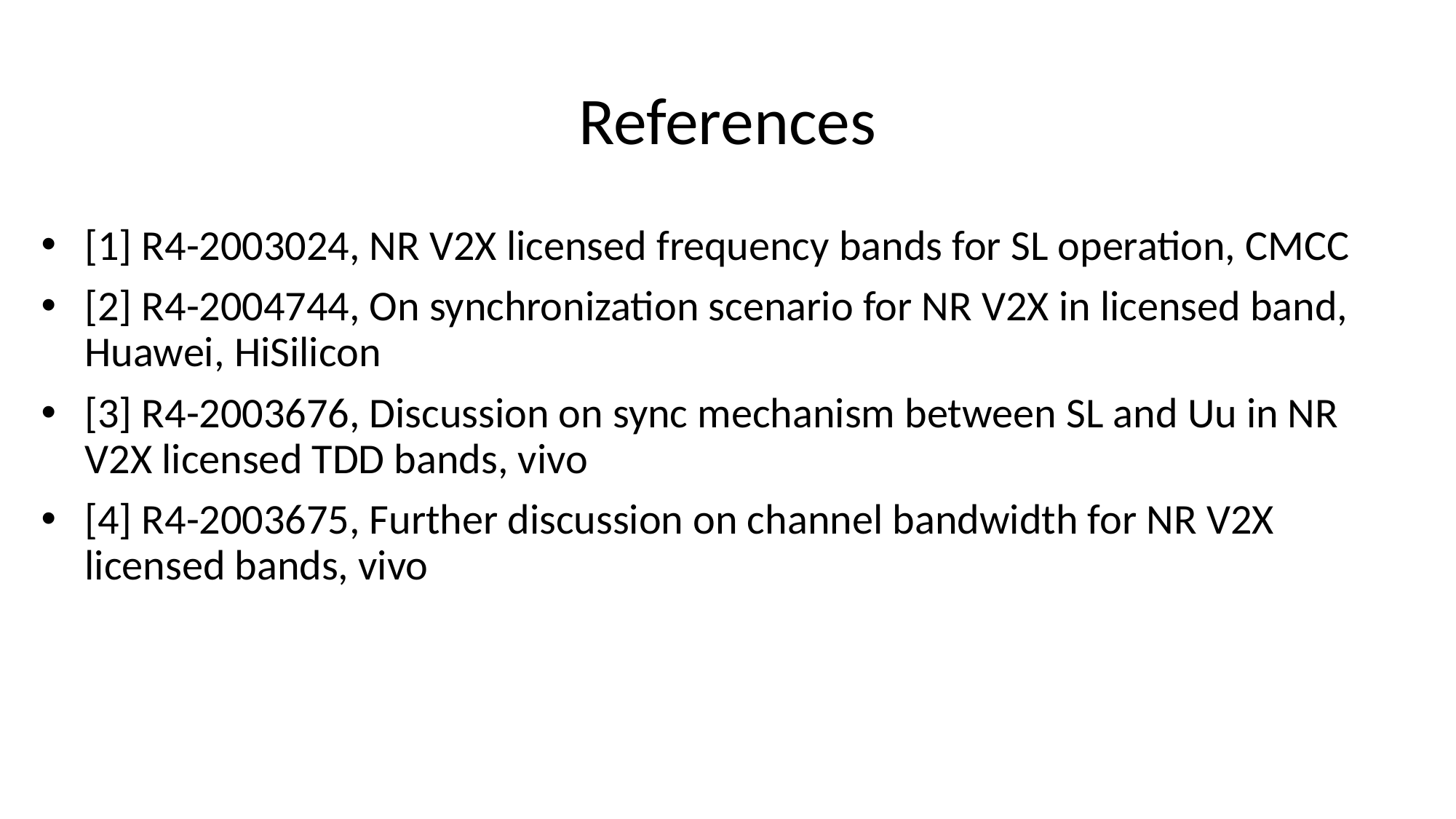

# References
[1] R4-2003024, NR V2X licensed frequency bands for SL operation, CMCC
[2] R4-2004744, On synchronization scenario for NR V2X in licensed band, Huawei, HiSilicon
[3] R4-2003676, Discussion on sync mechanism between SL and Uu in NR V2X licensed TDD bands, vivo
[4] R4-2003675, Further discussion on channel bandwidth for NR V2X licensed bands, vivo